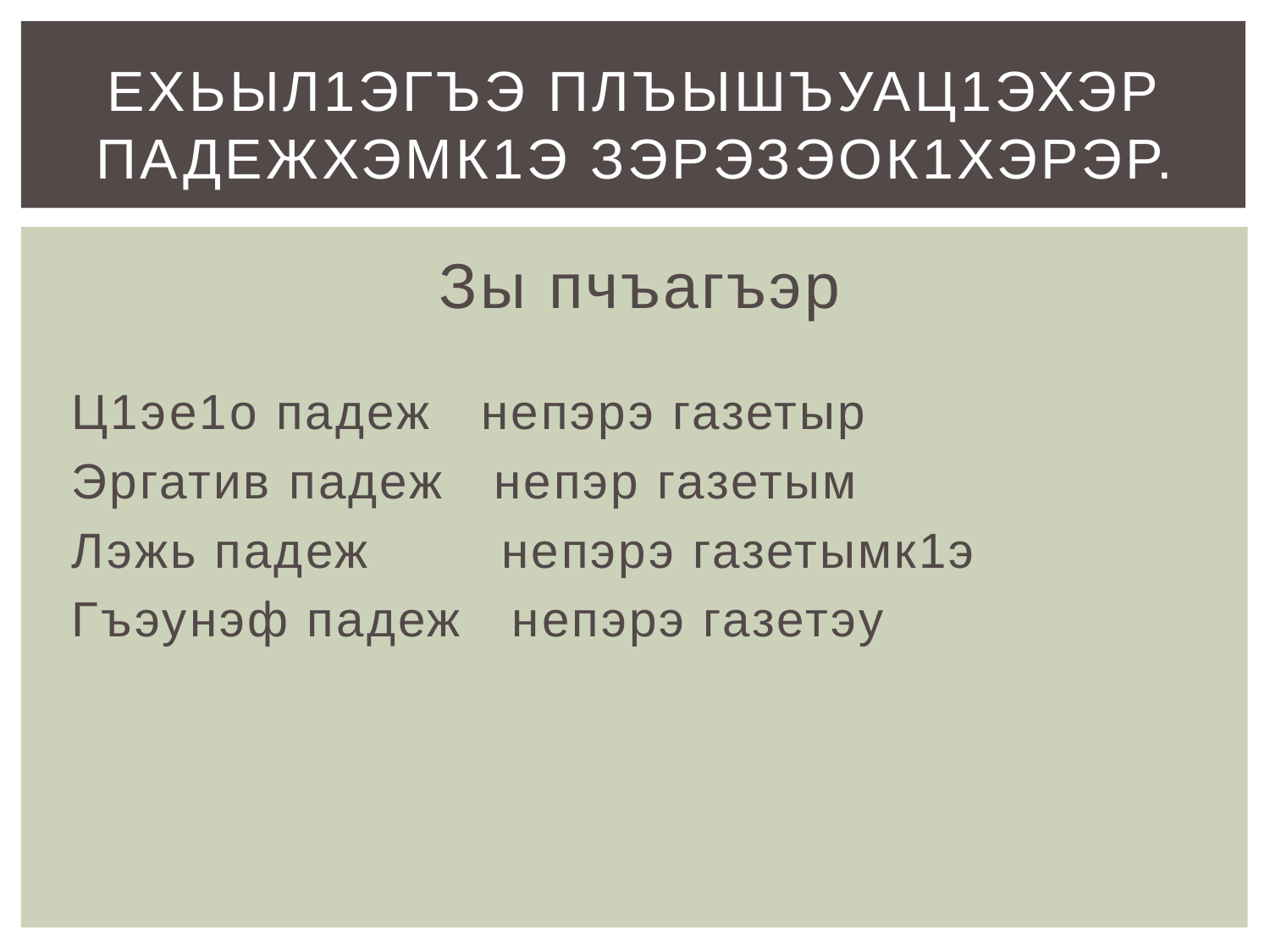

# Ехьыл1эгъэ плъышъуац1эхэр падежхэмк1э зэрэзэок1хэрэр.
Зы пчъагъэр

Ц1эе1о падеж   непэрэ газетыр
Эргатив падеж   непэр газетым
Лэжь падеж        непэрэ газетымк1э
Гъэунэф падеж   непэрэ газетэу